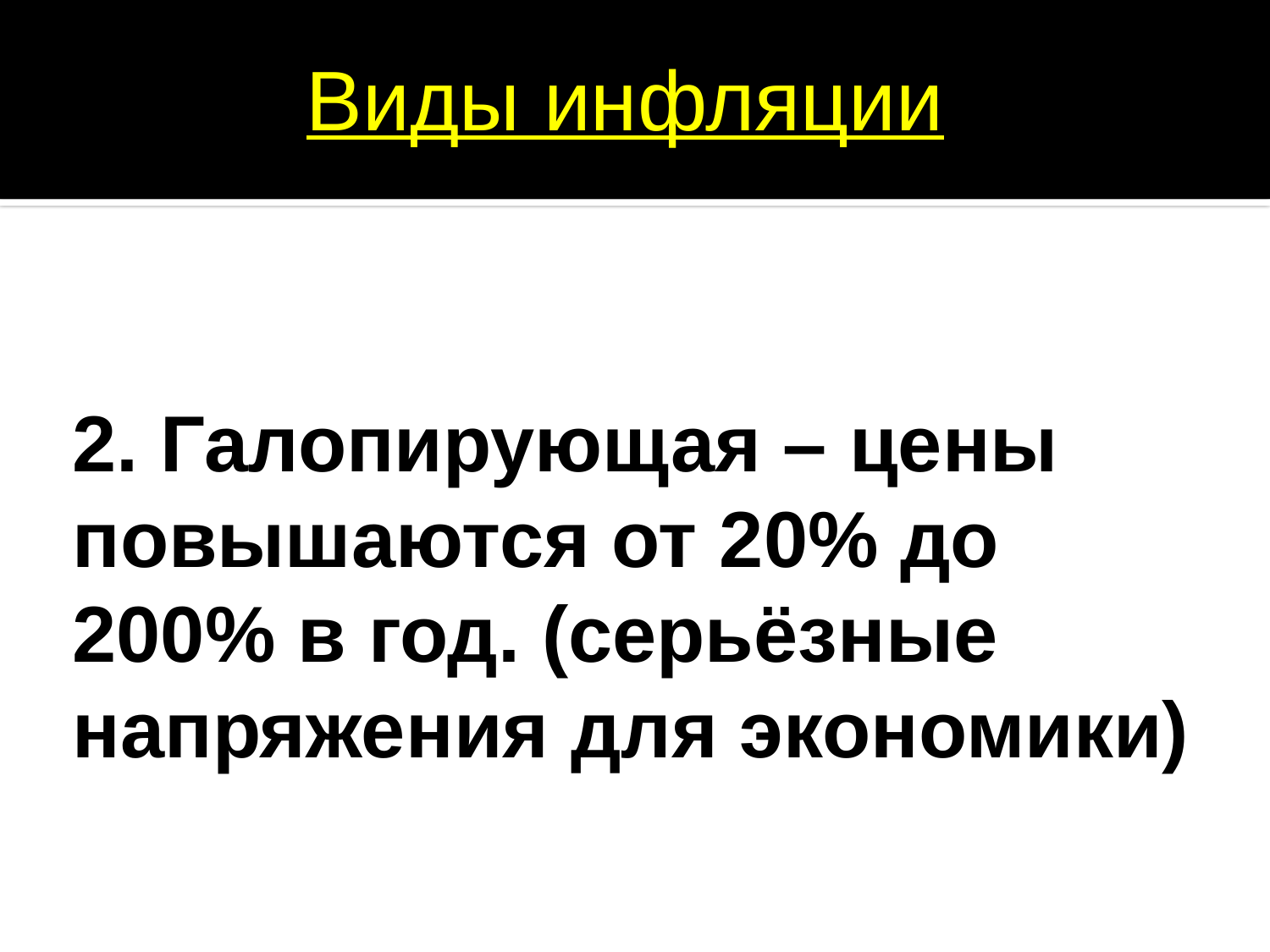

Виды инфляции
# 2. Галопирующая – цены повышаются от 20% до 200% в год. (серьёзные напряжения для экономики)